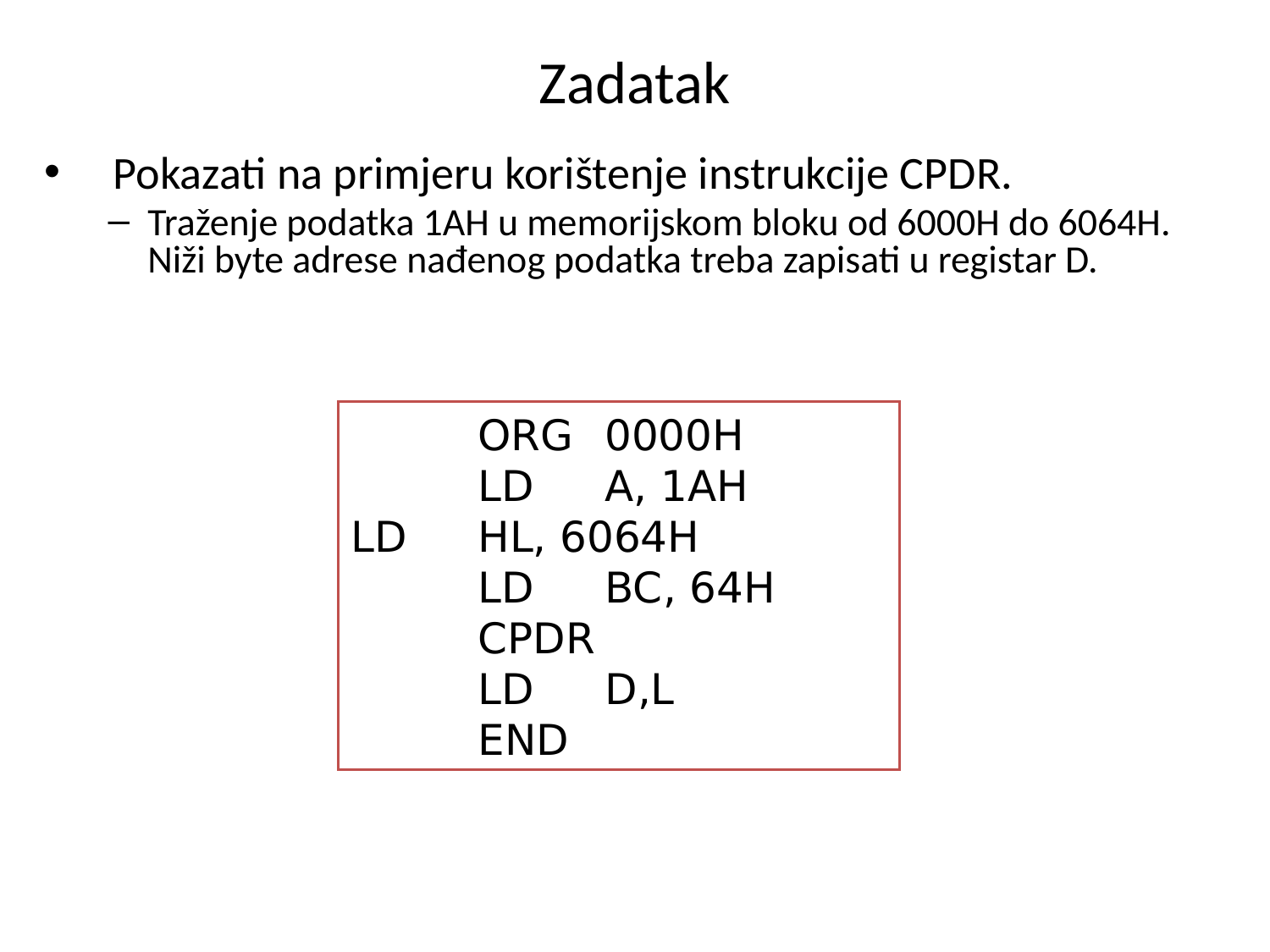

# Zadatak
Pokazati na primjeru korištenje instrukcije CPDR.
Traženje podatka 1AH u memorijskom bloku od 6000H do 6064H. Niži byte adrese nađenog podatka treba zapisati u registar D.
	ORG 	0000H
	LD 	A, 1AH	LD	HL, 6064H
	LD	BC, 64H
	CPDR				LD	D,L			END